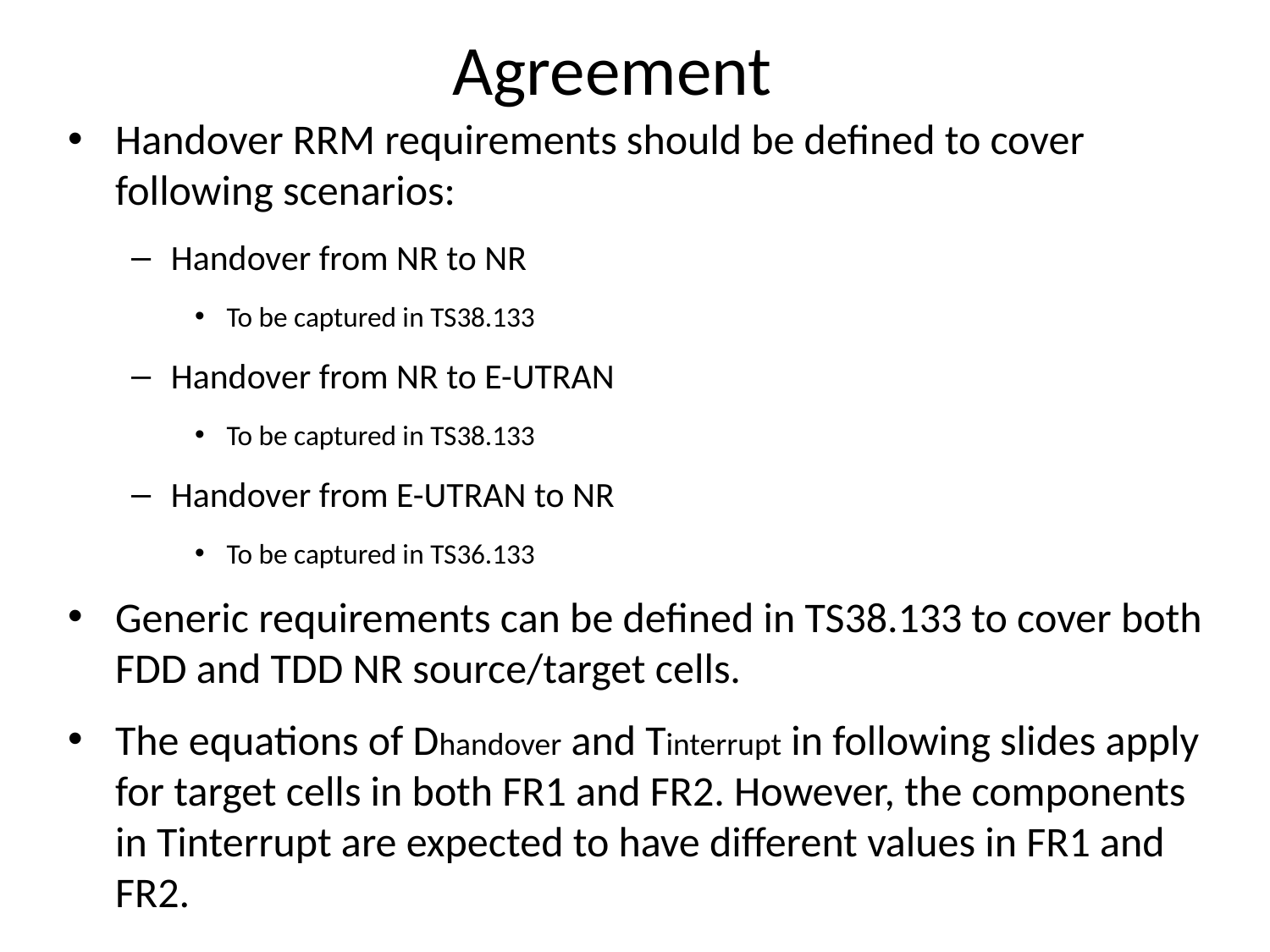

# Agreement
Handover RRM requirements should be defined to cover following scenarios:
Handover from NR to NR
To be captured in TS38.133
Handover from NR to E-UTRAN
To be captured in TS38.133
Handover from E-UTRAN to NR
To be captured in TS36.133
Generic requirements can be defined in TS38.133 to cover both FDD and TDD NR source/target cells.
The equations of Dhandover and Tinterrupt in following slides apply for target cells in both FR1 and FR2. However, the components in Tinterrupt are expected to have different values in FR1 and FR2.